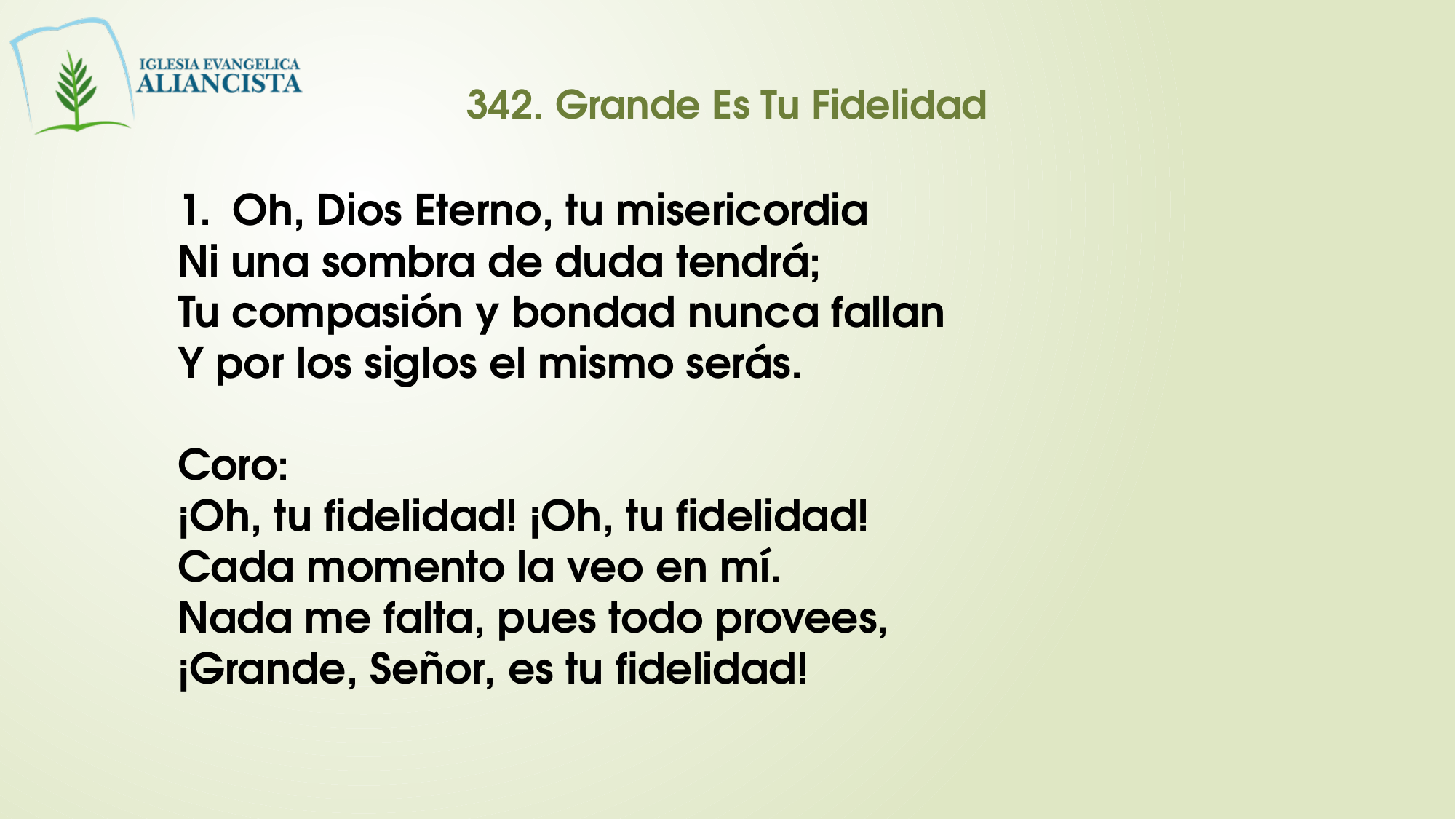

342. Grande Es Tu Fidelidad
Oh, Dios Eterno, tu misericordia
Ni una sombra de duda tendrá;
Tu compasión y bondad nunca fallan
Y por los siglos el mismo serás.

Coro:
¡Oh, tu fidelidad! ¡Oh, tu fidelidad!
Cada momento la veo en mí.
Nada me falta, pues todo provees,
¡Grande, Señor, es tu fidelidad!